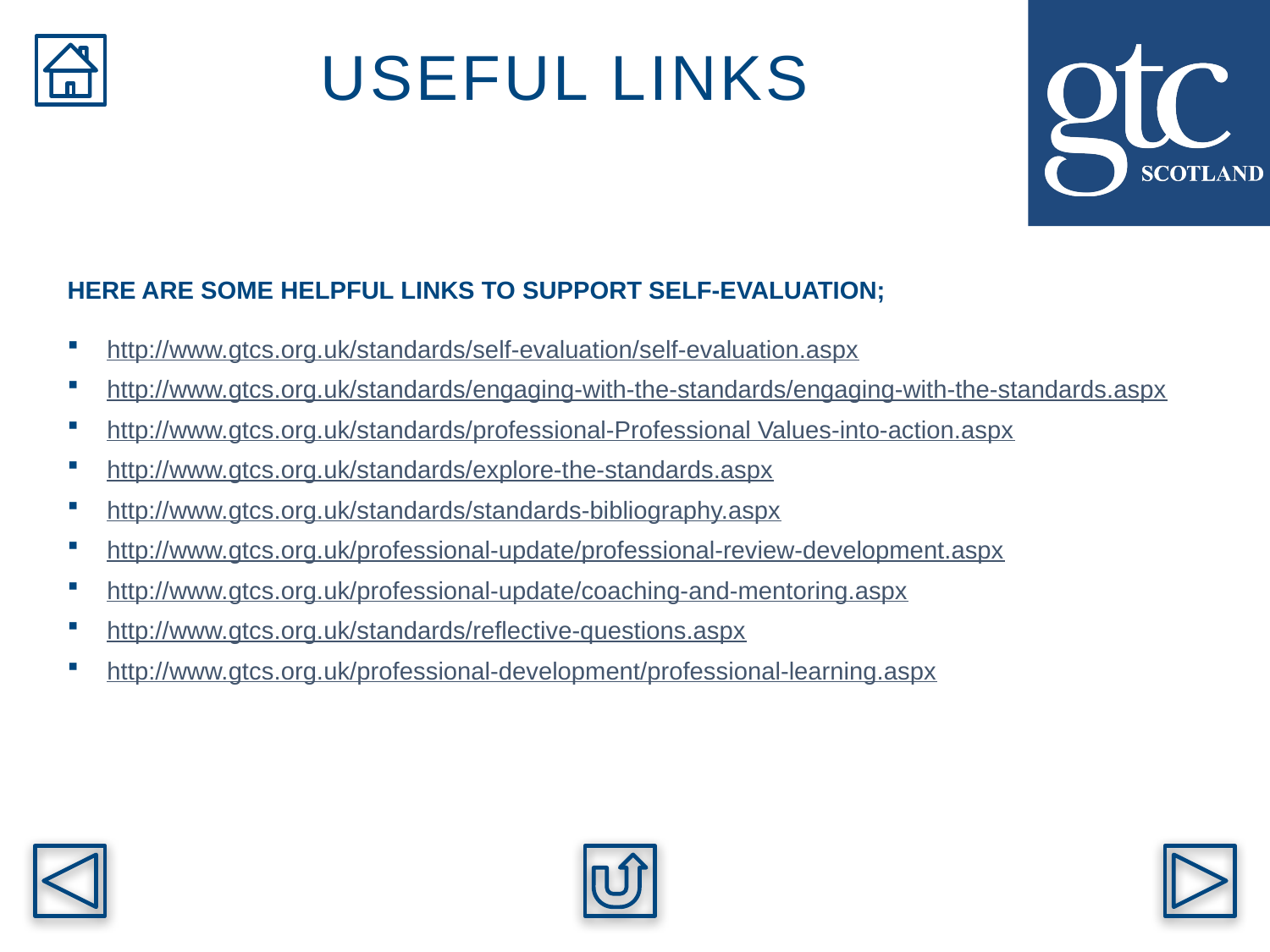

USEFUL LINKS

HERE ARE SOME HELPFUL LINKS TO SUPPORT SELF-EVALUATION;

http://www.gtcs.org.uk/standards/self-evaluation/self-evaluation.aspx
http://www.gtcs.org.uk/standards/engaging-with-the-standards/engaging-with-the-standards.aspx
http://www.gtcs.org.uk/standards/professional-Professional Values-into-action.aspx
http://www.gtcs.org.uk/standards/explore-the-standards.aspx
http://www.gtcs.org.uk/standards/standards-bibliography.aspx
http://www.gtcs.org.uk/professional-update/professional-review-development.aspx
http://www.gtcs.org.uk/professional-update/coaching-and-mentoring.aspx
http://www.gtcs.org.uk/standards/reflective-questions.aspx
http://www.gtcs.org.uk/professional-development/professional-learning.aspx